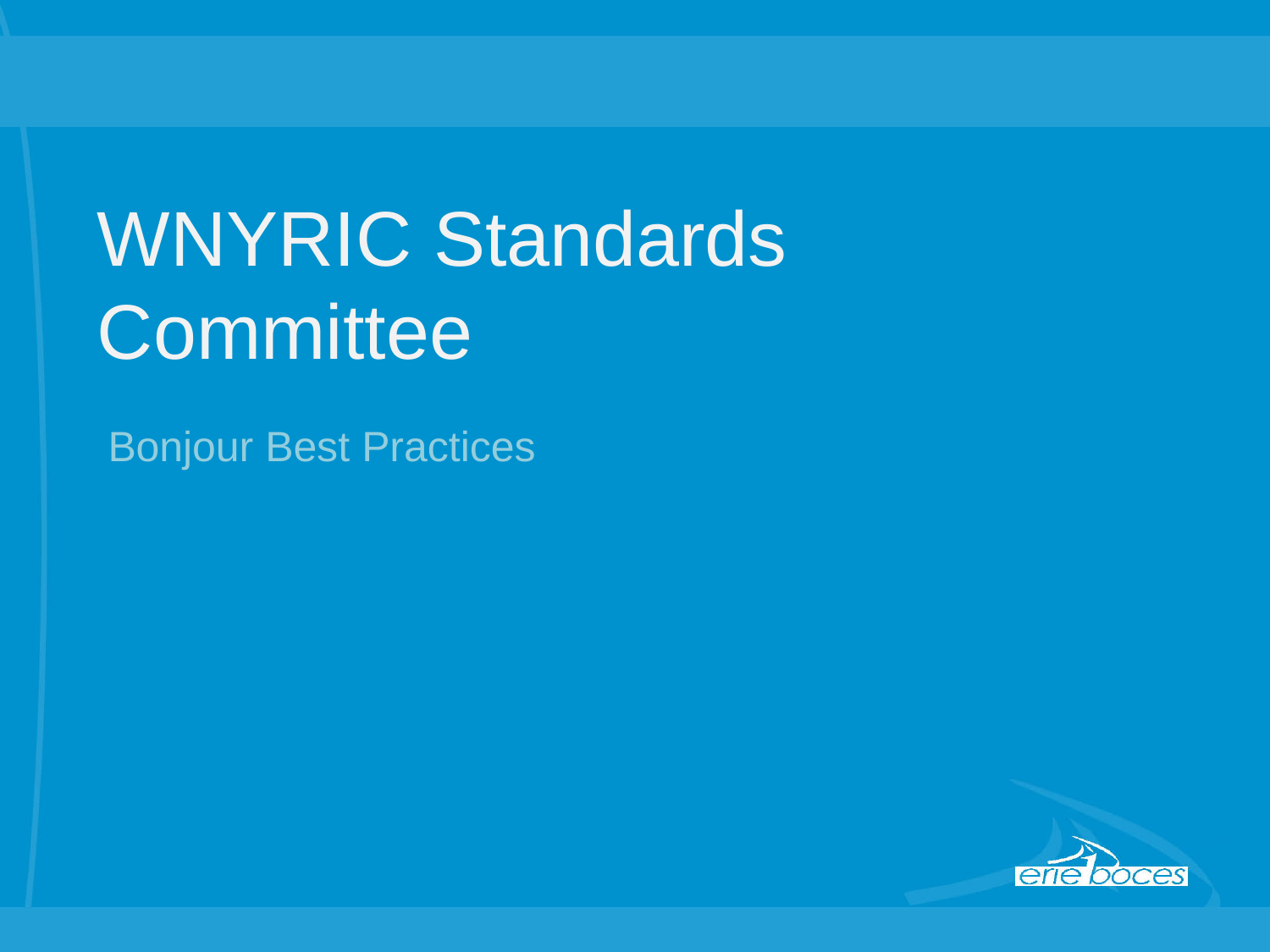

# WNYRIC Standards Committee
Bonjour Best Practices